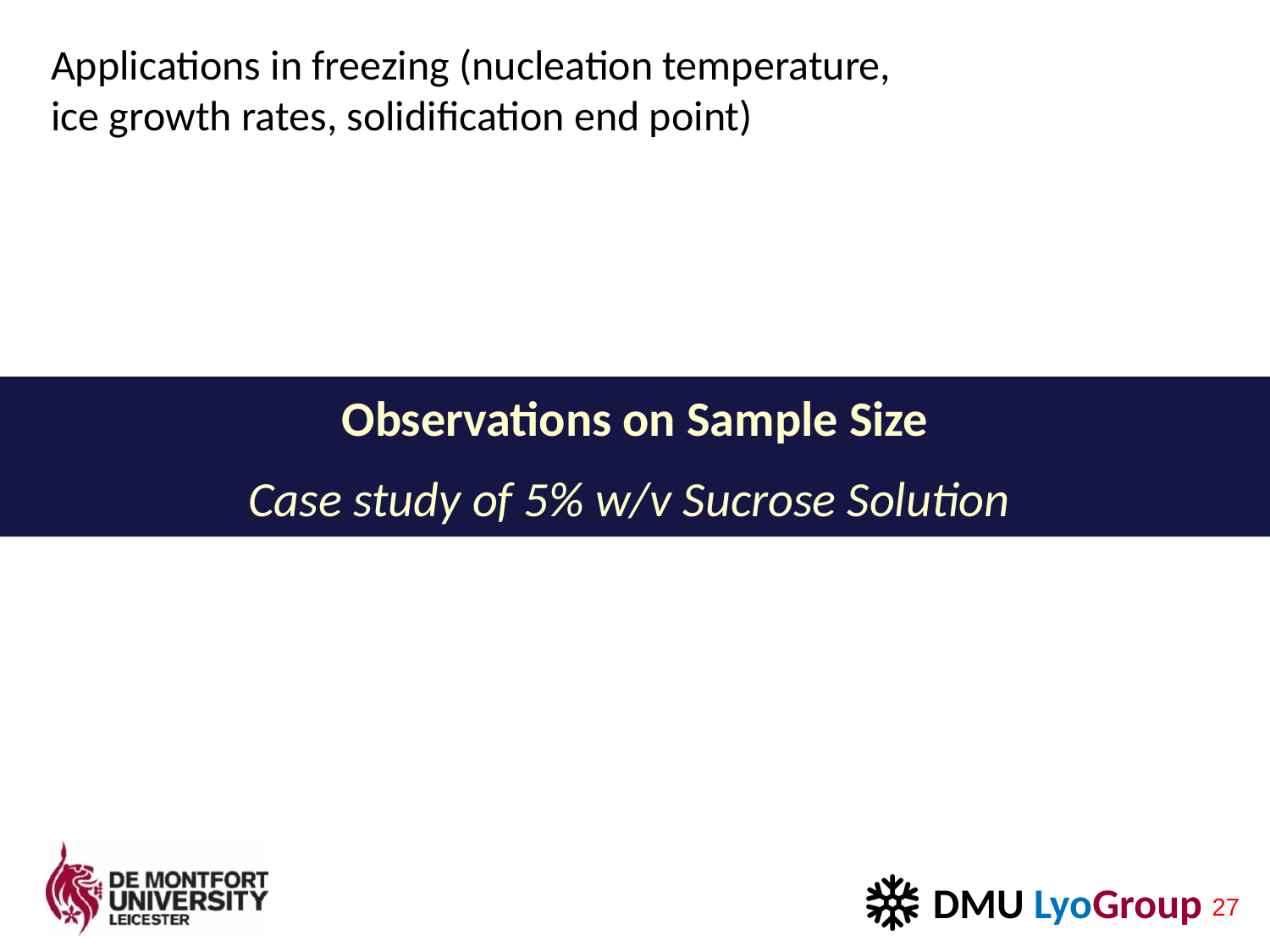

Applications in freezing (nucleation temperature, ice growth rates, solidification end point)
Observations on Sample Size
Case study of 5% w/v Sucrose Solution